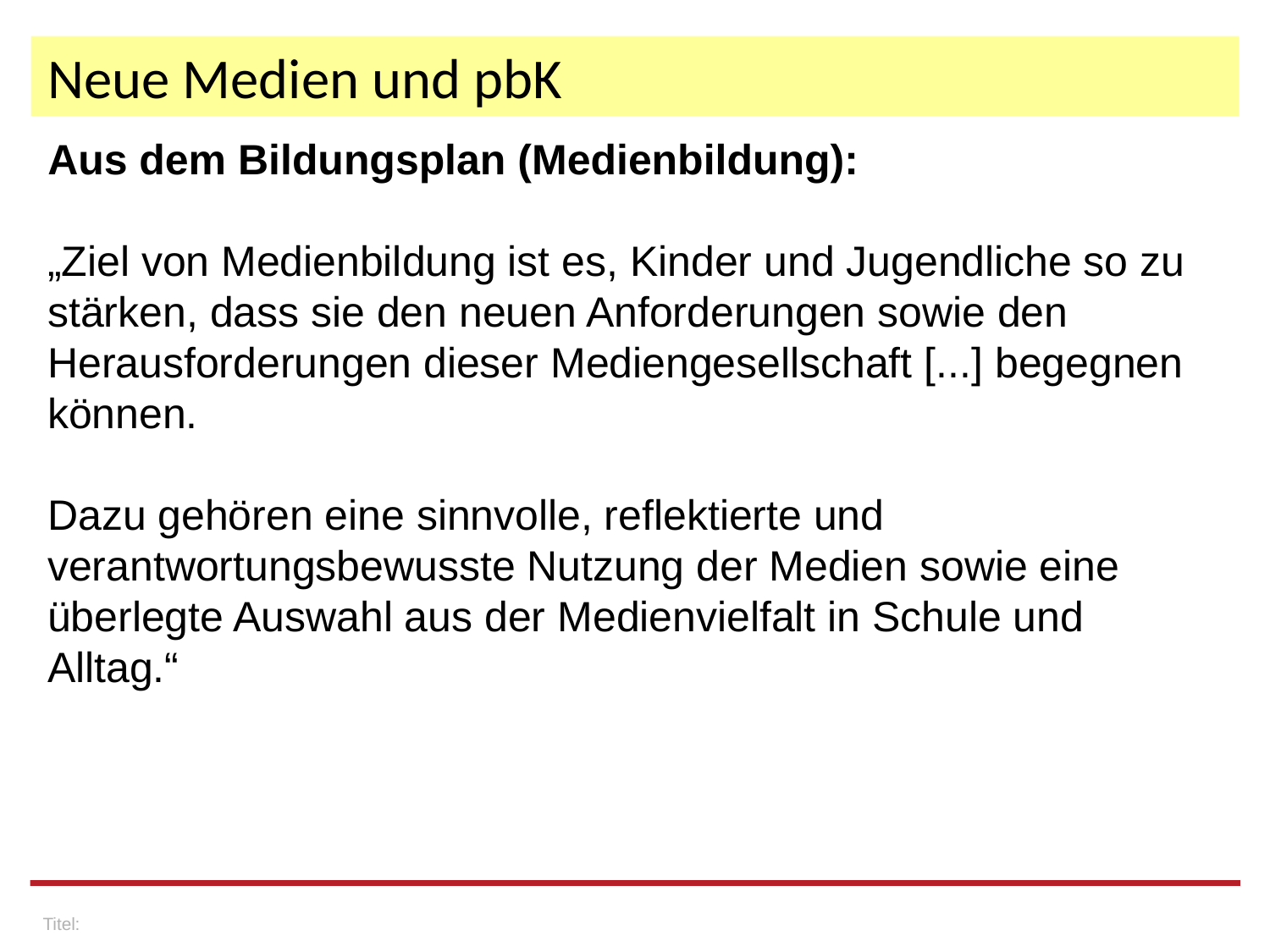

# Neue Medien und pbK
Aus dem Bildungsplan (Medienbildung):

„Ziel von Medienbildung ist es, Kinder und Jugendliche so zu stärken, dass sie den neuen Anforderungen sowie den Herausforderungen dieser Mediengesellschaft [...] begegnen können.

Dazu gehören eine sinnvolle, reflektierte und verantwortungsbewusste Nutzung der Medien sowie eine überlegte Auswahl aus der Medienvielfalt in Schule und Alltag.“
Titel: